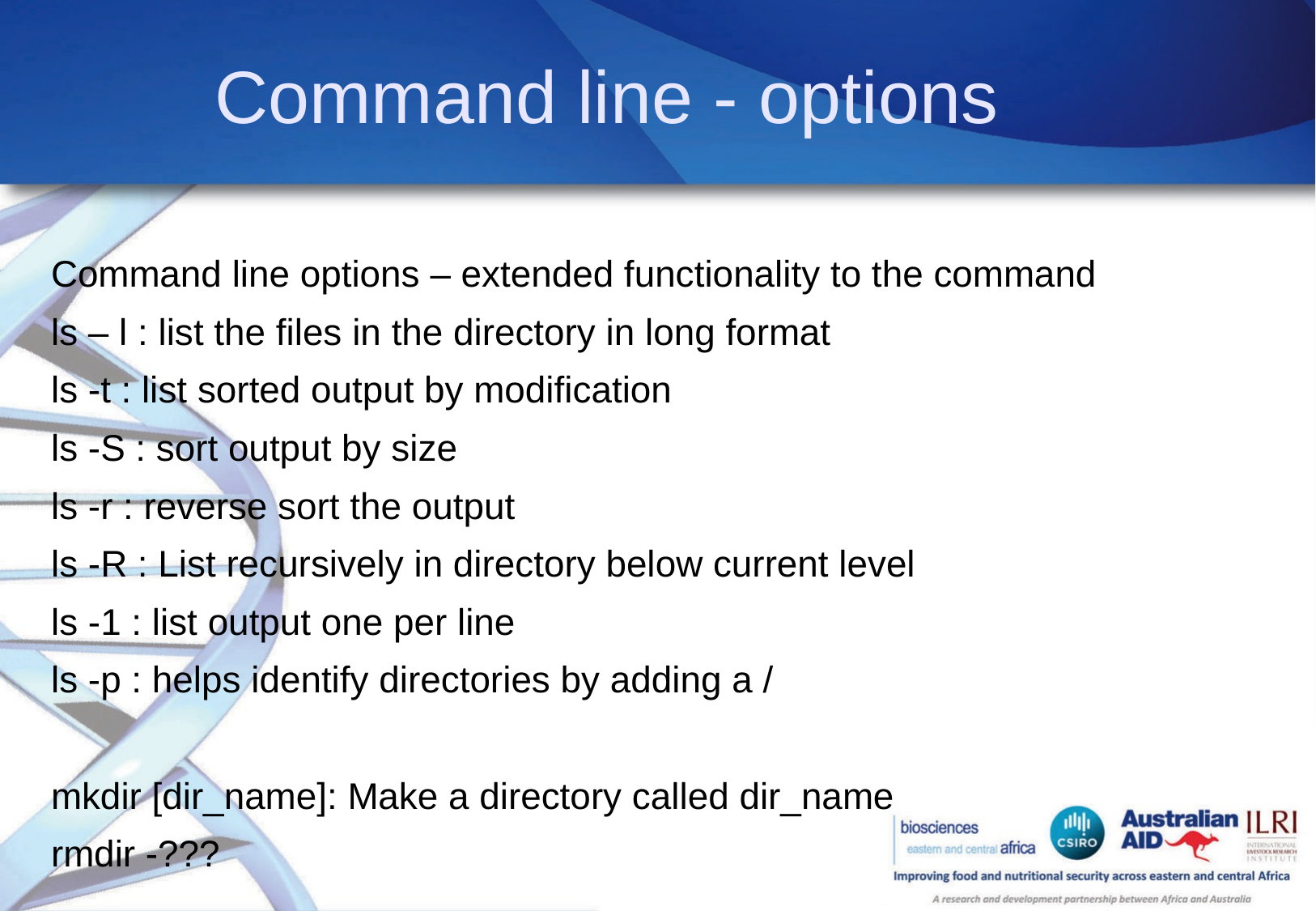

Command line - options
Command line options – extended functionality to the command
ls – l : list the files in the directory in long format
ls -t : list sorted output by modification
ls -S : sort output by size
ls -r : reverse sort the output
ls -R : List recursively in directory below current level
ls -1 : list output one per line
ls -p : helps identify directories by adding a /

mkdir [dir_name]: Make a directory called dir_name
rmdir -???